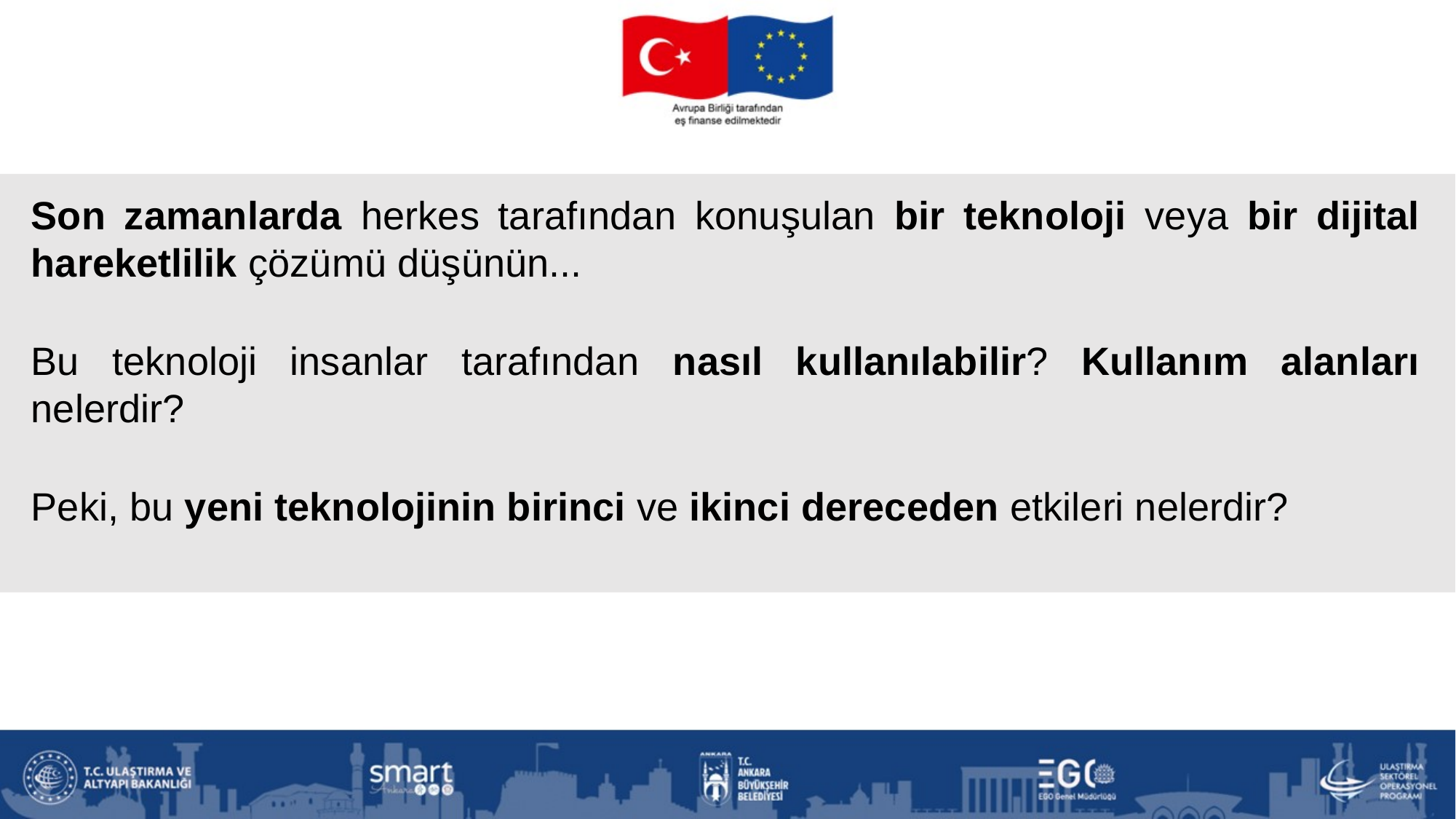

Son zamanlarda herkes tarafından konuşulan bir teknoloji veya bir dijital hareketlilik çözümü düşünün...
Bu teknoloji insanlar tarafından nasıl kullanılabilir? Kullanım alanları nelerdir?
Peki, bu yeni teknolojinin birinci ve ikinci dereceden etkileri nelerdir?